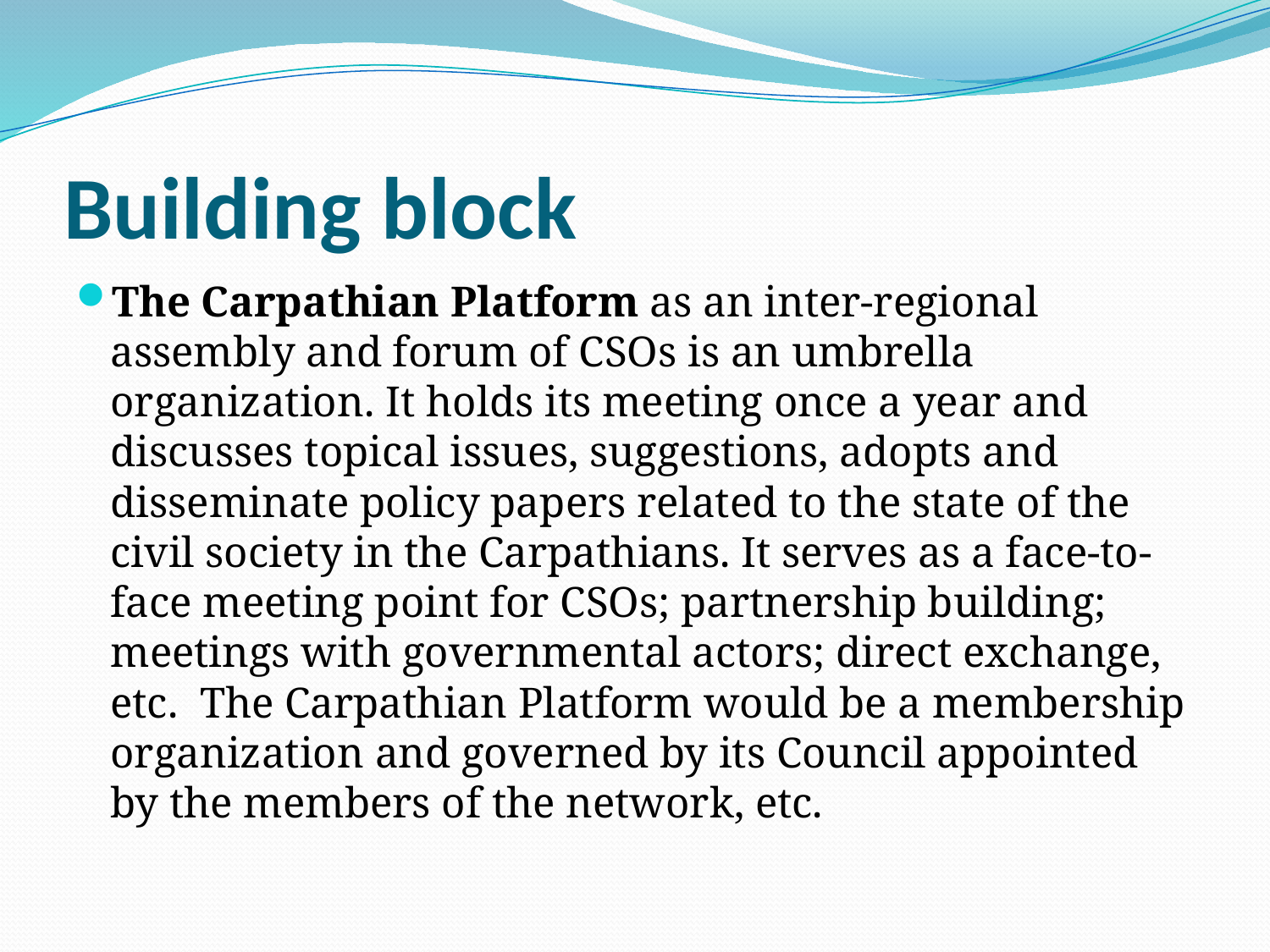

# Building block
The Carpathian Platform as an inter-regional assembly and forum of CSOs is an umbrella organization. It holds its meeting once a year and discusses topical issues, suggestions, adopts and disseminate policy papers related to the state of the civil society in the Carpathians. It serves as a face-to-face meeting point for CSOs; partnership building; meetings with governmental actors; direct exchange, etc.  The Carpathian Platform would be a membership organization and governed by its Council appointed by the members of the network, etc.